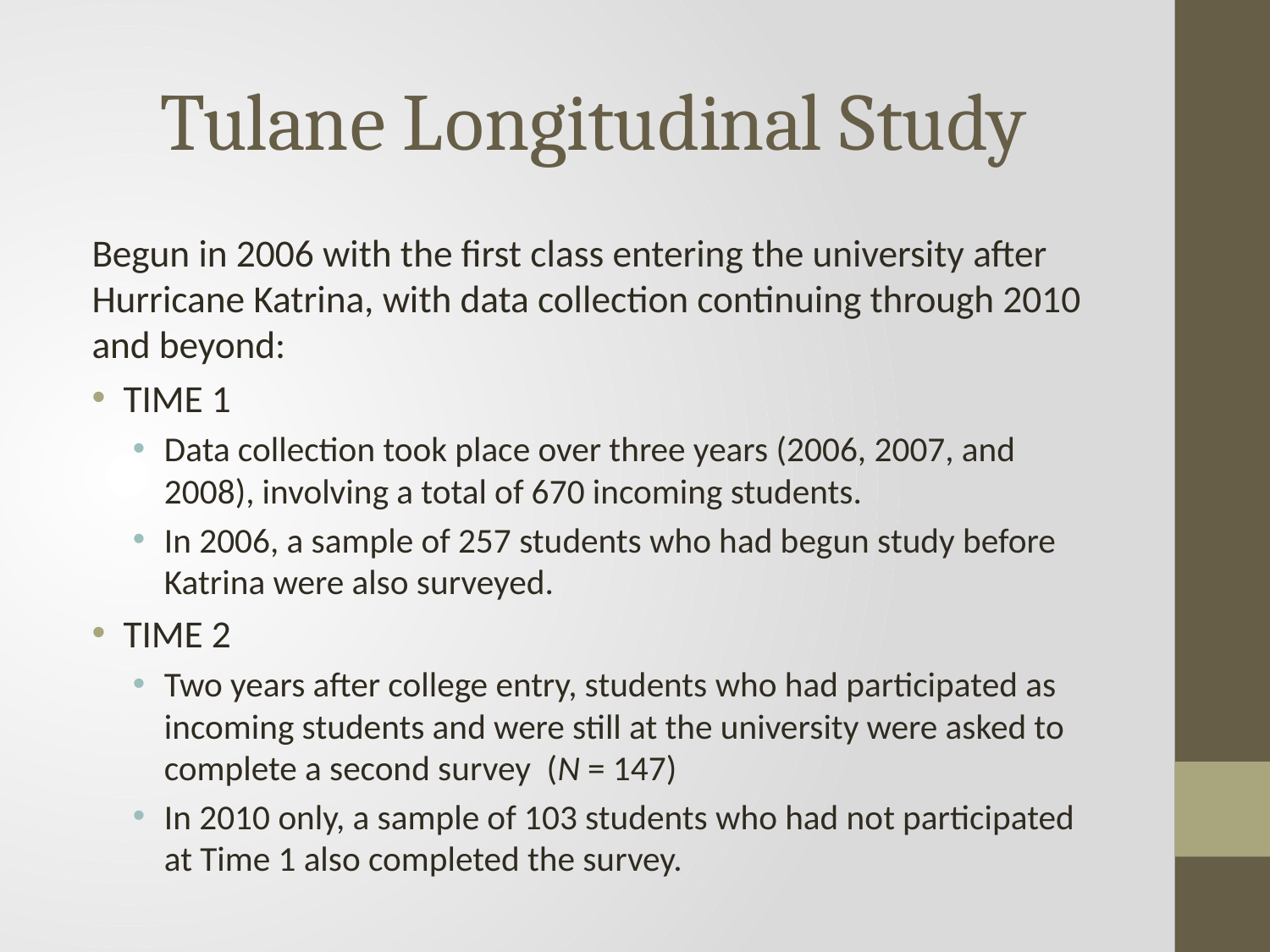

# Tulane Longitudinal Study
Begun in 2006 with the first class entering the university after Hurricane Katrina, with data collection continuing through 2010 and beyond:
TIME 1
Data collection took place over three years (2006, 2007, and 2008), involving a total of 670 incoming students.
In 2006, a sample of 257 students who had begun study before Katrina were also surveyed.
TIME 2
Two years after college entry, students who had participated as incoming students and were still at the university were asked to complete a second survey  (N = 147)
In 2010 only, a sample of 103 students who had not participated at Time 1 also completed the survey.